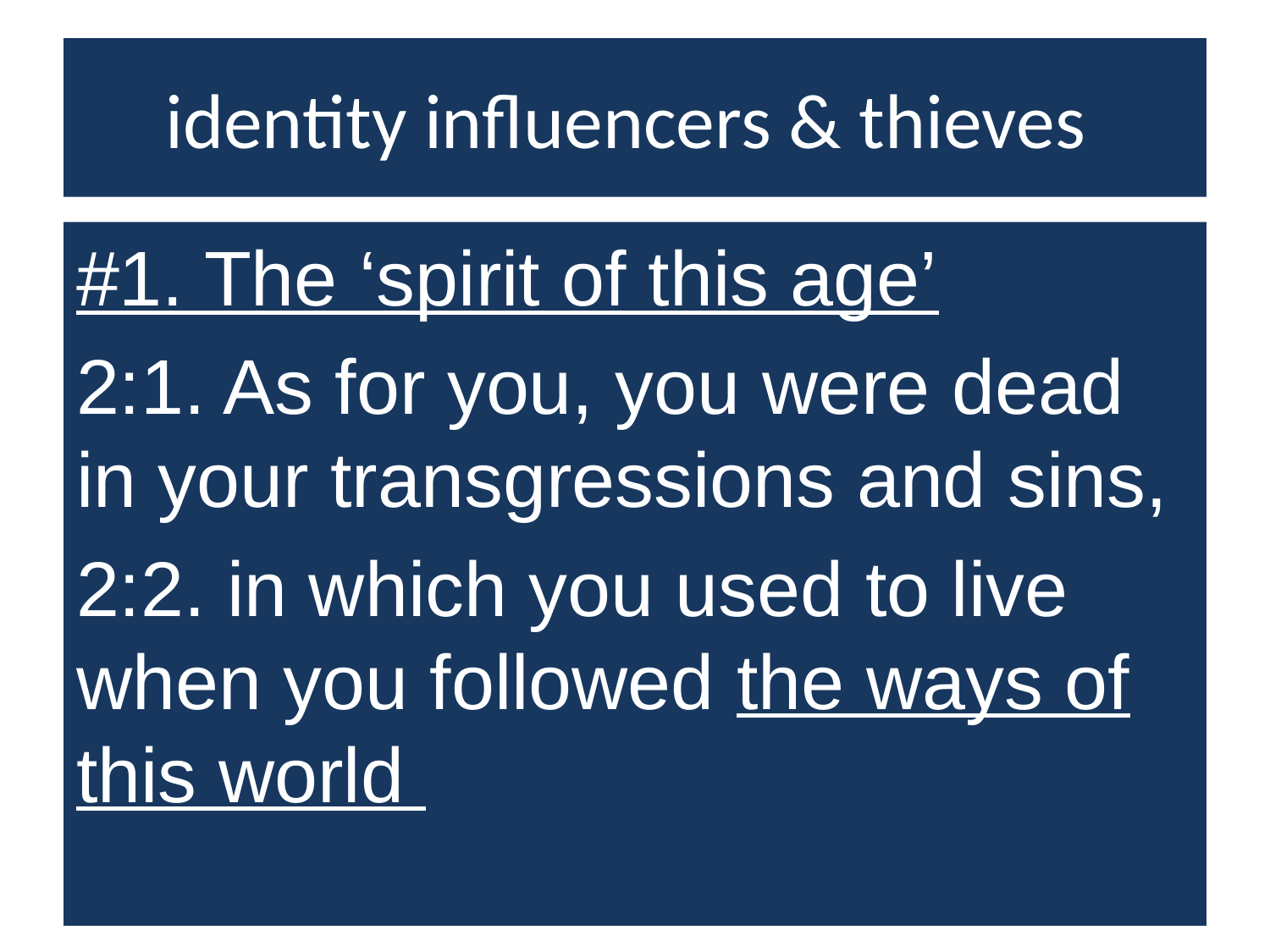

# identity influencers & thieves
#1. The ‘spirit of this age’
2:1. As for you, you were dead in your transgressions and sins,
2:2. in which you used to live when you followed the ways of this world